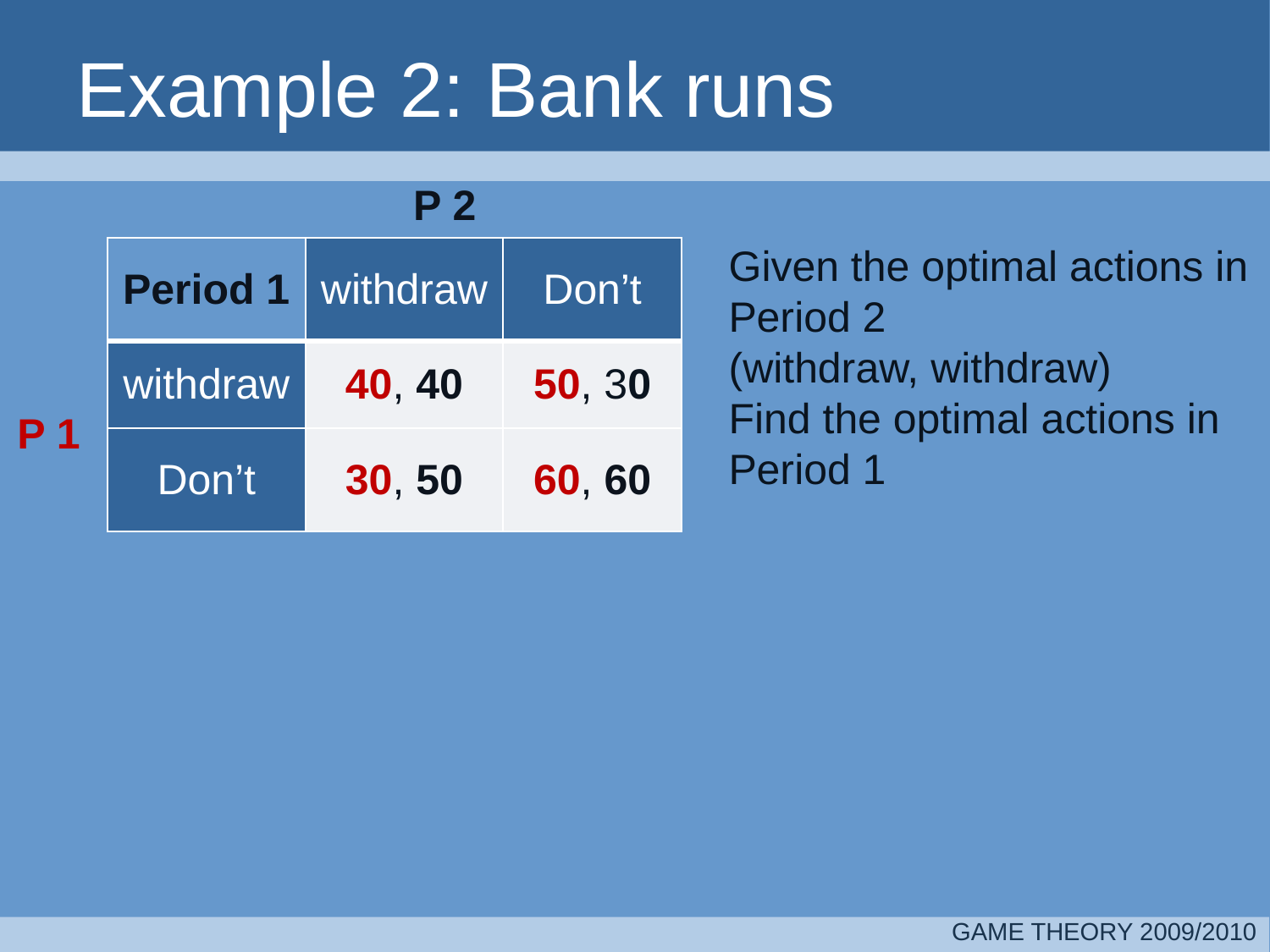

# Example 2: Bank runs
P 2
Given the optimal actions in Period 2
(withdraw, withdraw)
Find the optimal actions in Period 1
| Period 1 | withdraw | Don’t |
| --- | --- | --- |
| withdraw | 40, 40 | 50, 30 |
| Don’t | 30, 50 | 60, 60 |
P 1
GAME THEORY 2009/2010